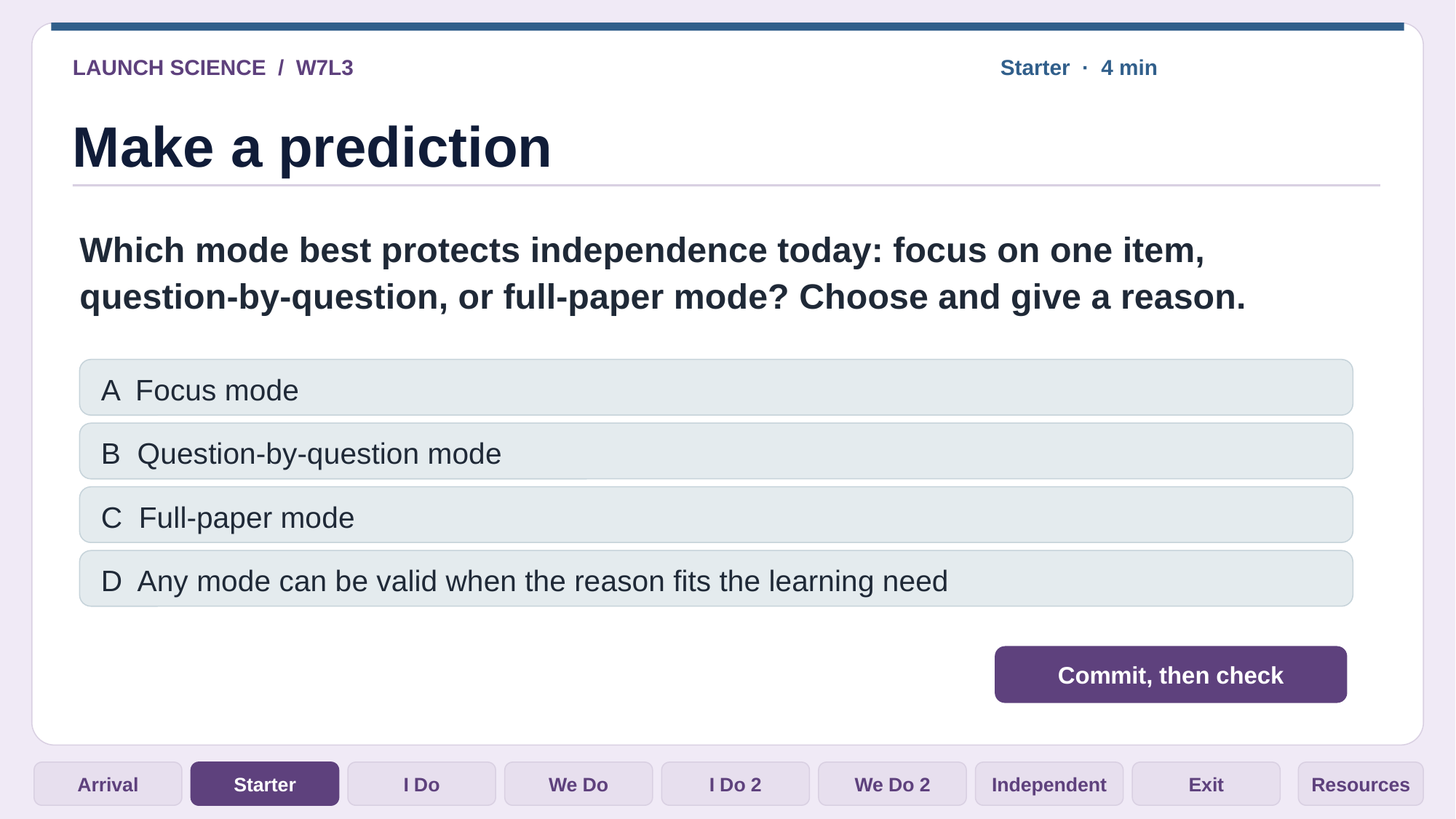

LAUNCH SCIENCE  /  W7L3
Starter  ·  4 min
Make a prediction

Which mode best protects independence today: focus on one item, question-by-question, or full-paper mode? Choose and give a reason.

A  Focus mode

B  Question-by-question mode

C  Full-paper mode

D  Any mode can be valid when the reason fits the learning need
Commit, then check
Arrival
Starter
I Do
We Do
I Do 2
We Do 2
Independent
Exit
Resources